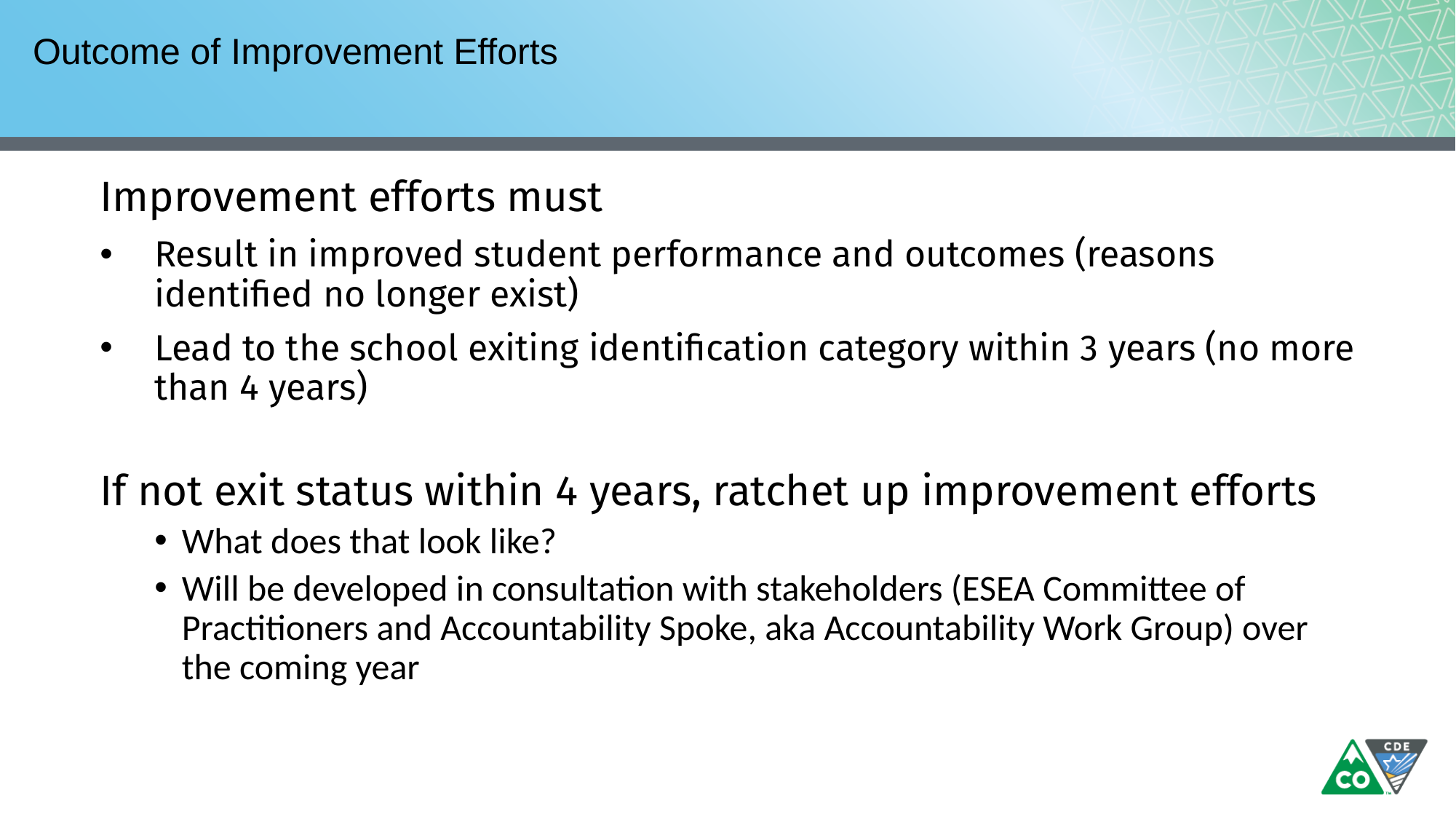

# Outcome of Improvement Efforts
Improvement efforts must
Result in improved student performance and outcomes (reasons identified no longer exist)
Lead to the school exiting identification category within 3 years (no more than 4 years)
If not exit status within 4 years, ratchet up improvement efforts
What does that look like?
Will be developed in consultation with stakeholders (ESEA Committee of Practitioners and Accountability Spoke, aka Accountability Work Group) over the coming year